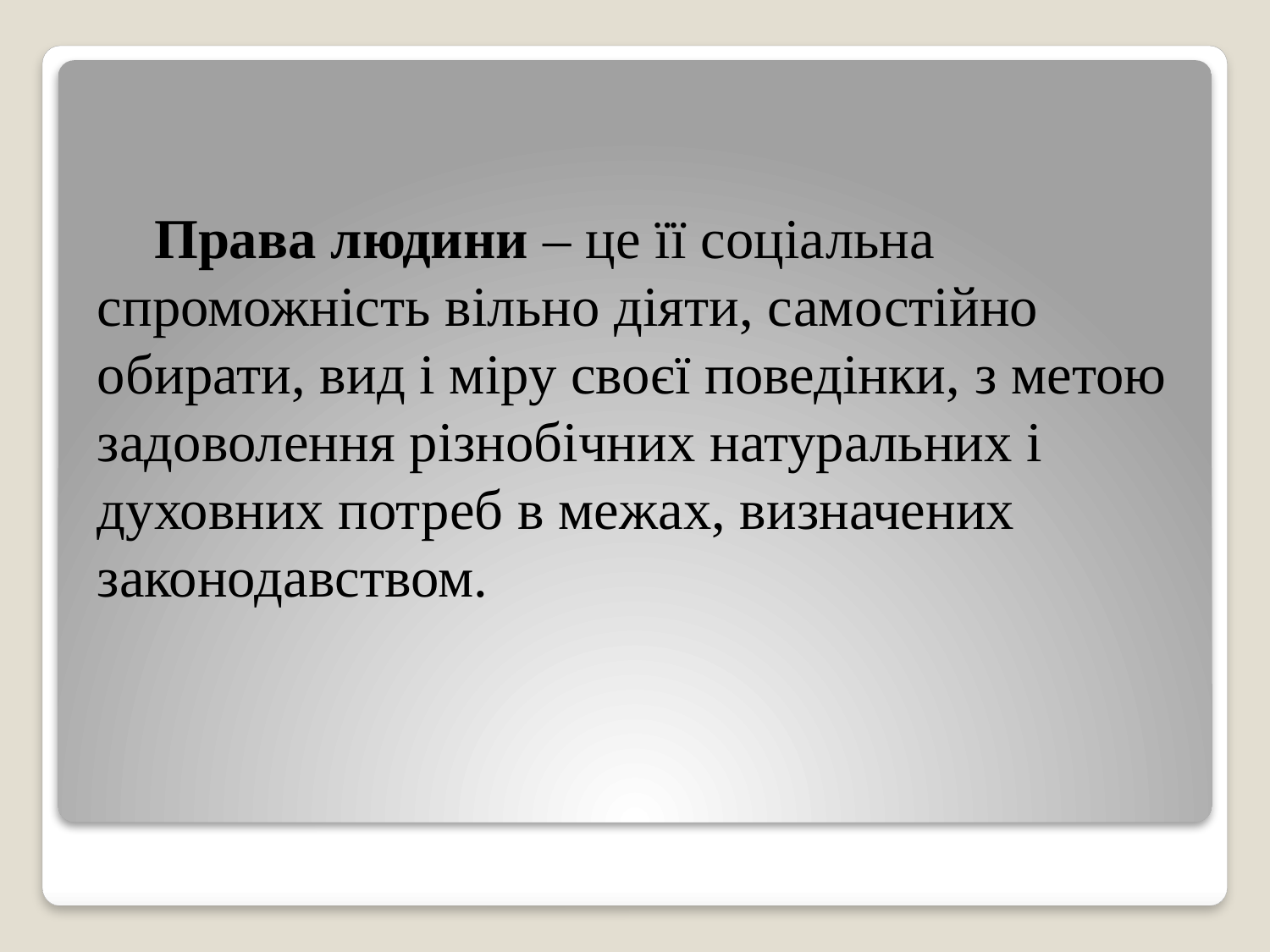

Права людини – це її соціальна спроможність вільно діяти, самостійно обирати, вид і міру своєї поведінки, з метою задоволення різнобічних натуральних і духовних потреб в межах, визначених законодавством.